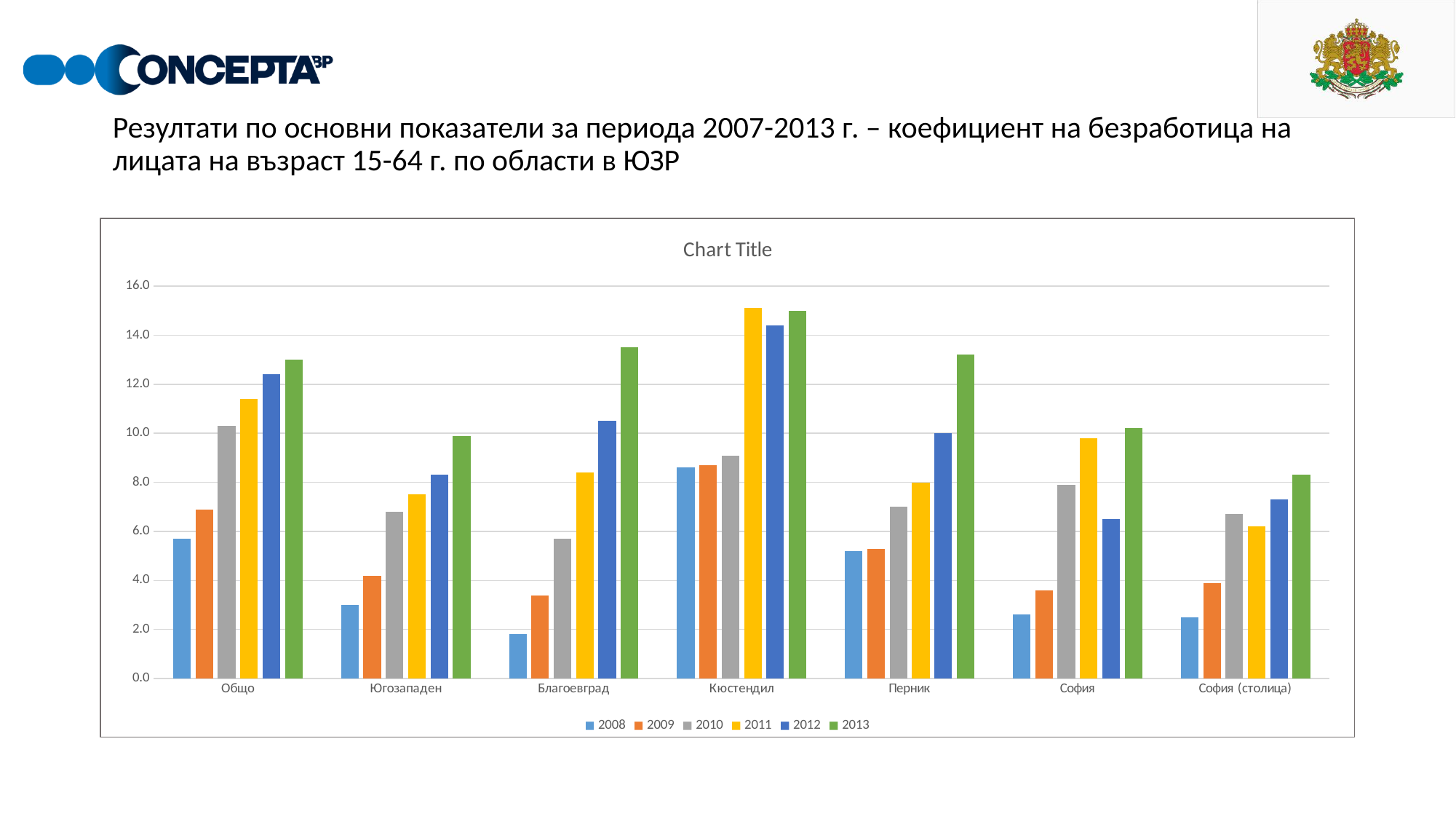

# Резултати по основни показатели за периода 2007-2013 г. – коефициент на безработица на лицата на възраст 15-64 г. по области в ЮЗР

### Chart:

| Category | 2008 | 2009 | 2010 | 2011 | 2012 | 2013 |
|---|---|---|---|---|---|---|
| Общо | 5.7 | 6.9 | 10.3 | 11.4 | 12.4 | 13.0 |
| Югозападен | 3.0 | 4.2 | 6.8 | 7.5 | 8.3 | 9.9 |
| Благоевград | 1.8 | 3.4 | 5.7 | 8.4 | 10.5 | 13.5 |
| Кюстендил | 8.6 | 8.700000000000001 | 9.1 | 15.1 | 14.4 | 15.0 |
| Перник | 5.2 | 5.3 | 7.0 | 8.0 | 10.0 | 13.2 |
| София | 2.6 | 3.6 | 7.9 | 9.8 | 6.5 | 10.200000000000001 |
| София (столица) | 2.5 | 3.9 | 6.7 | 6.2 | 7.3 | 8.3 |